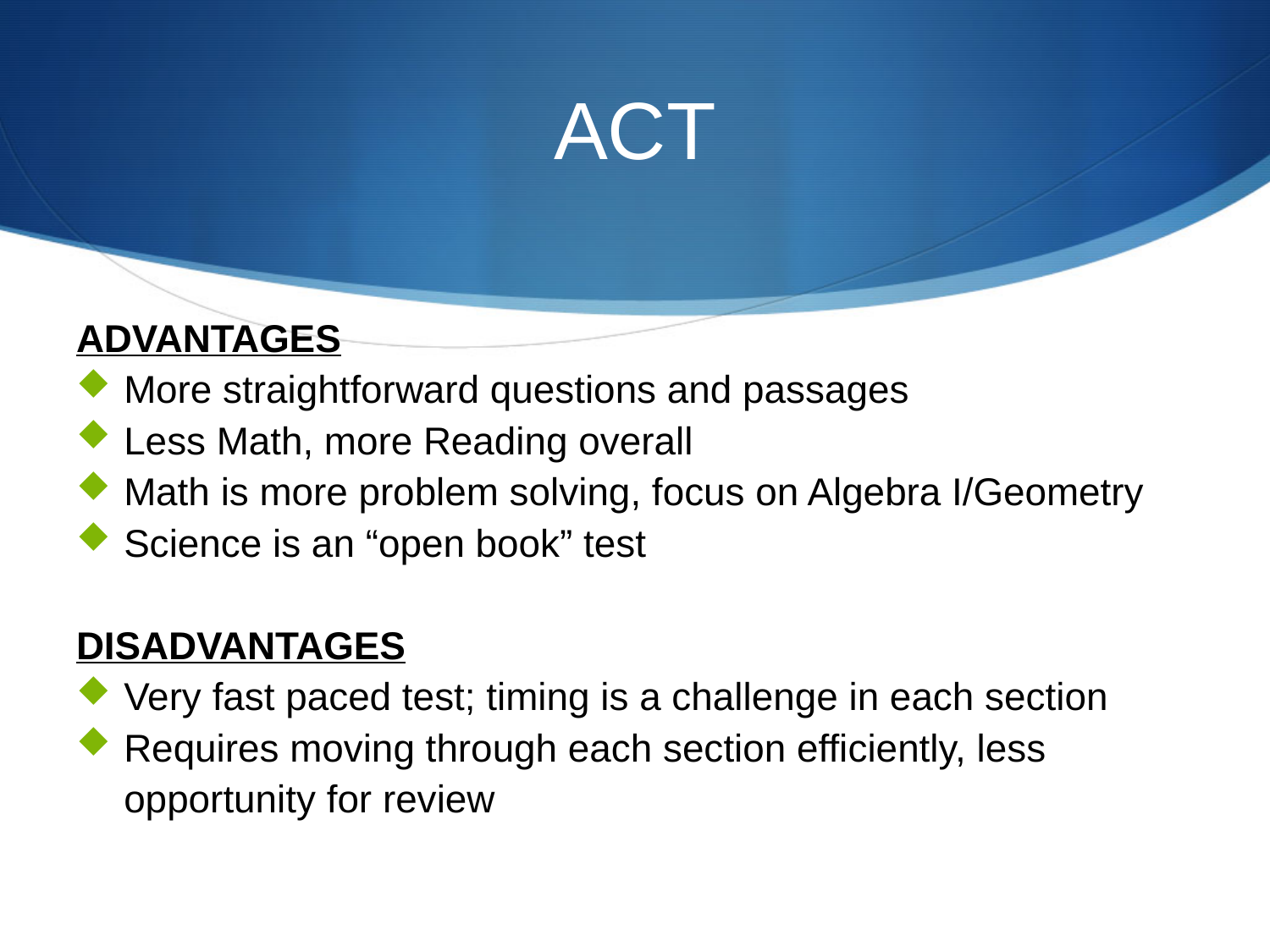

# ACT
ADVANTAGES
More straightforward questions and passages
Less Math, more Reading overall
Math is more problem solving, focus on Algebra I/Geometry
Science is an “open book” test

DISADVANTAGES
Very fast paced test; timing is a challenge in each section
Requires moving through each section efficiently, less opportunity for review